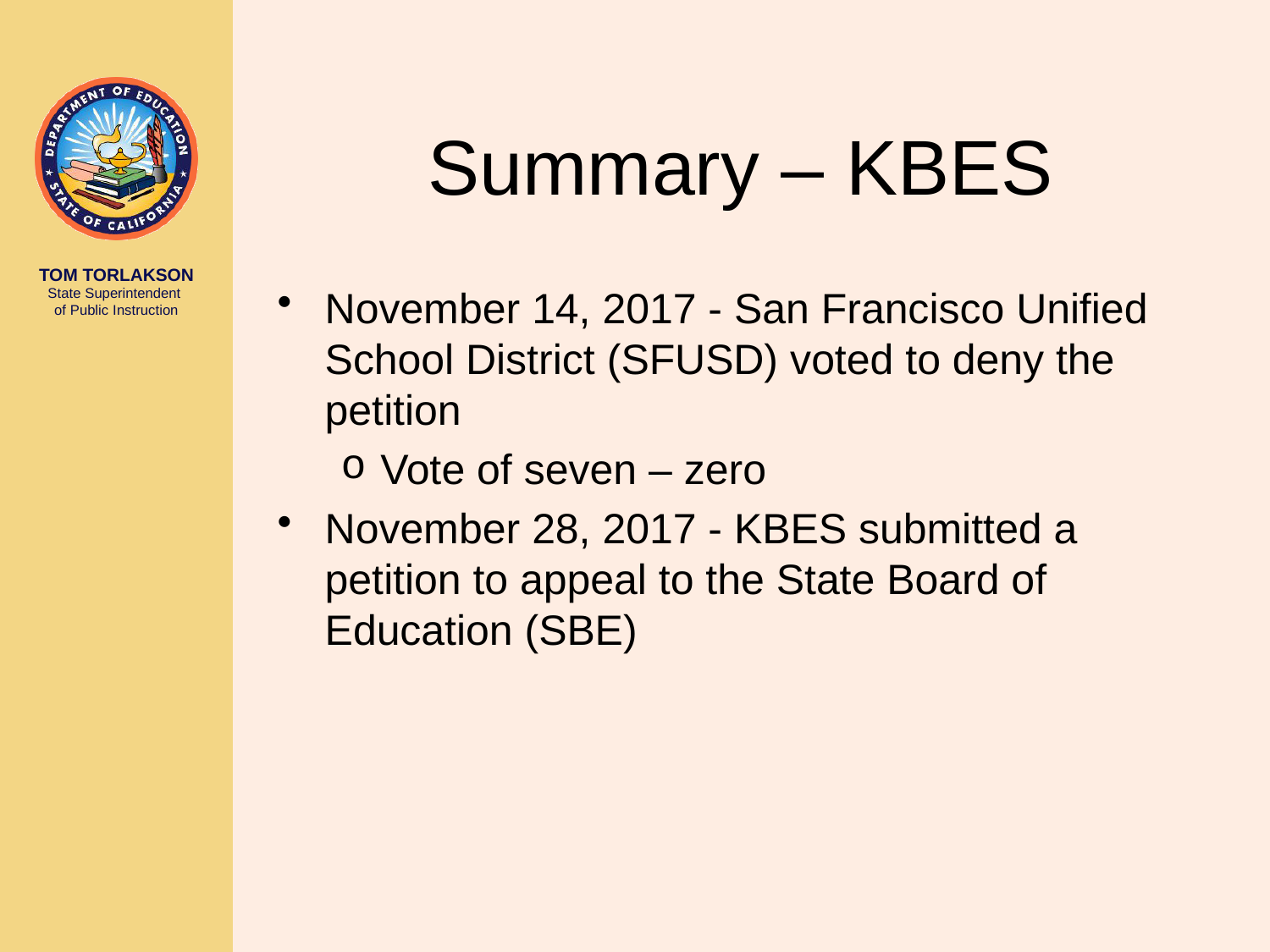

# Summary – KBES
November 14, 2017 - San Francisco Unified School District (SFUSD) voted to deny the petition
Vote of seven – zero
November 28, 2017 - KBES submitted a petition to appeal to the State Board of Education (SBE)